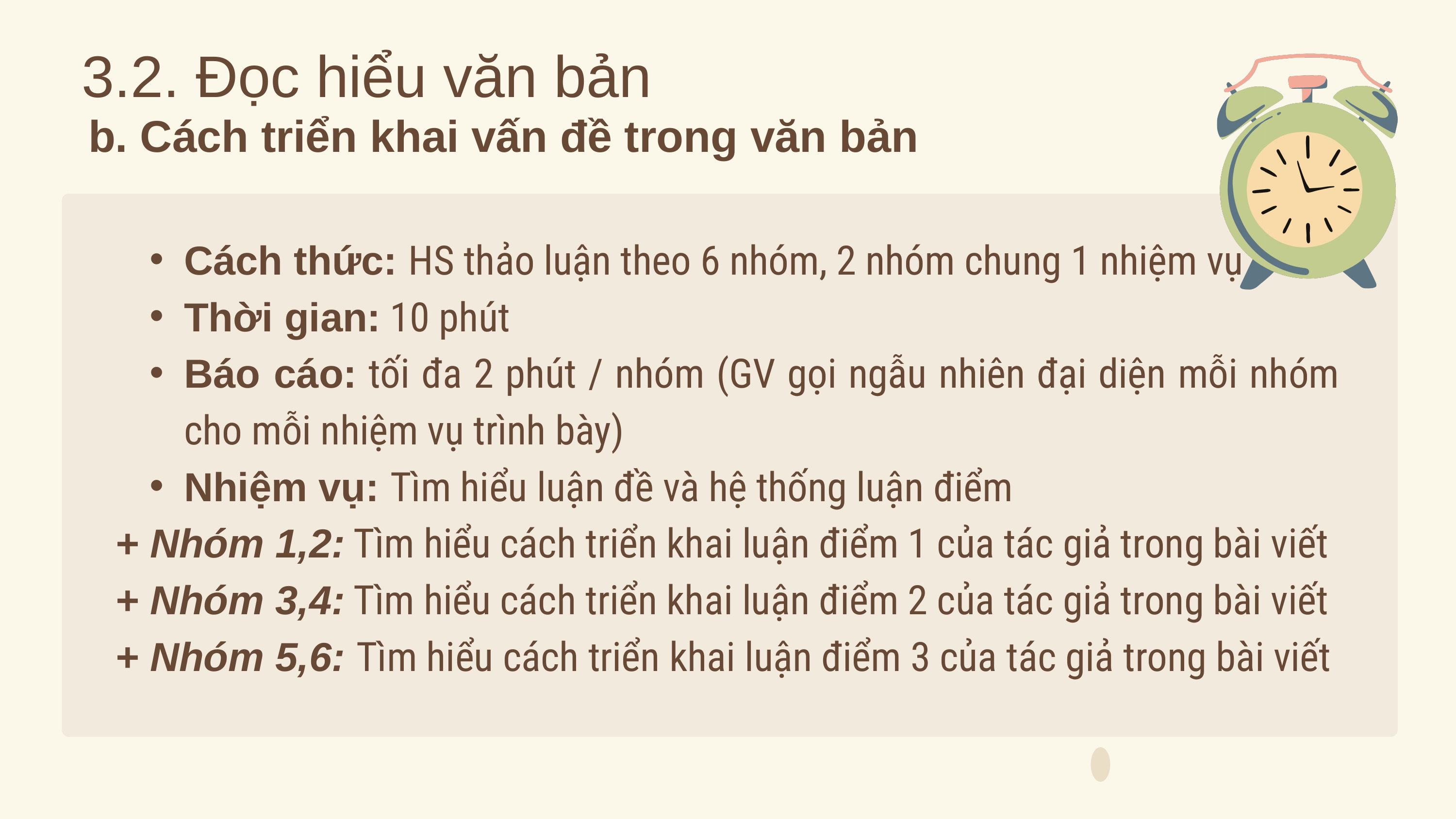

3.2. Đọc hiểu văn bản

b. Cách triển khai vấn đề trong văn bản

Cách thức: HS thảo luận theo 6 nhóm, 2 nhóm chung 1 nhiệm vụ
Thời gian: 10 phút
Báo cáo: tối đa 2 phút / nhóm (GV gọi ngẫu nhiên đại diện mỗi nhóm cho mỗi nhiệm vụ trình bày)
Nhiệm vụ: Tìm hiểu luận đề và hệ thống luận điểm
+ Nhóm 1,2: Tìm hiểu cách triển khai luận điểm 1 của tác giả trong bài viết
+ Nhóm 3,4: Tìm hiểu cách triển khai luận điểm 2 của tác giả trong bài viết
+ Nhóm 5,6: Tìm hiểu cách triển khai luận điểm 3 của tác giả trong bài viết